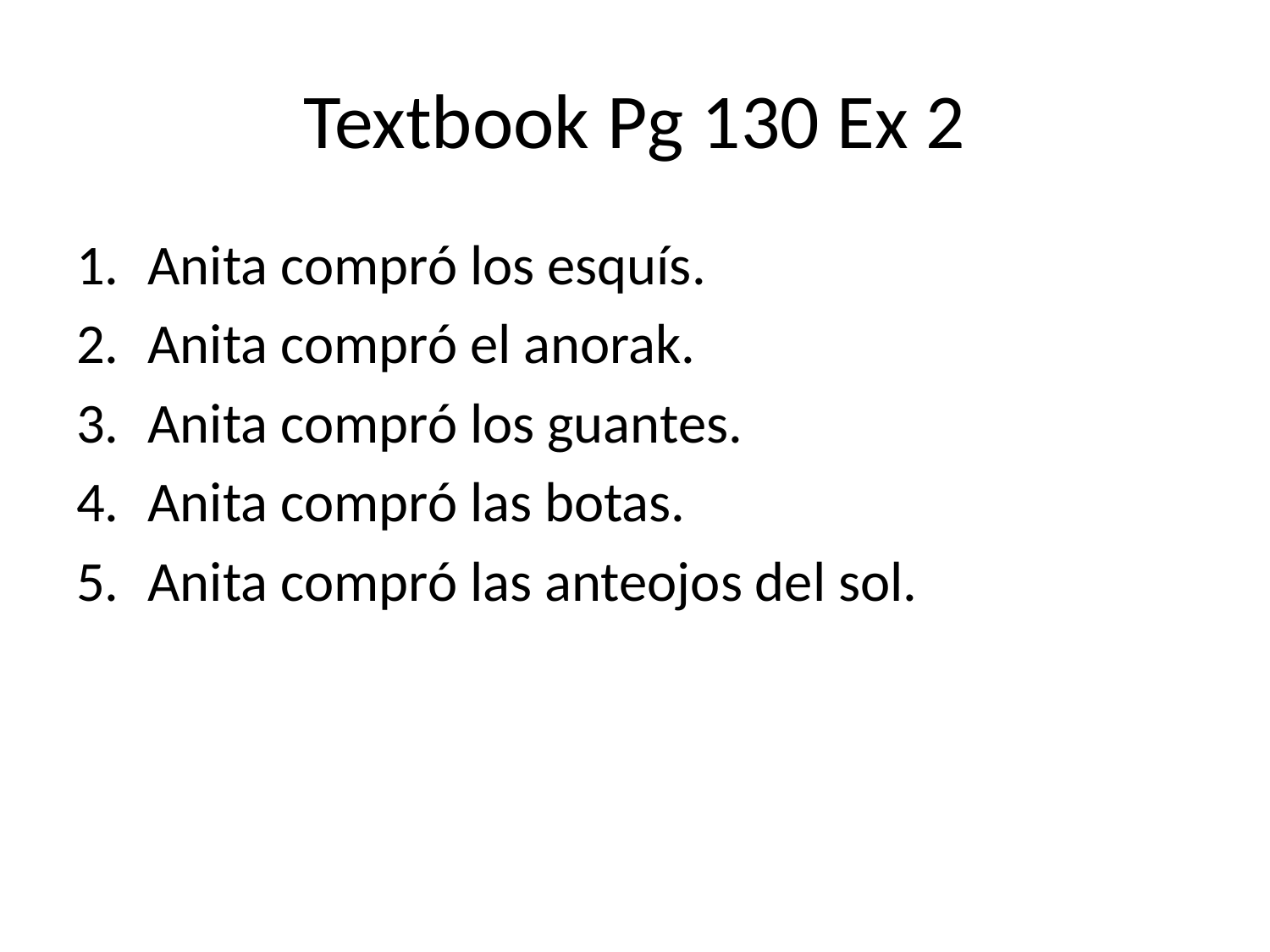

# Textbook Pg 130 Ex 2
Anita compró los esquís.
Anita compró el anorak.
Anita compró los guantes.
Anita compró las botas.
Anita compró las anteojos del sol.